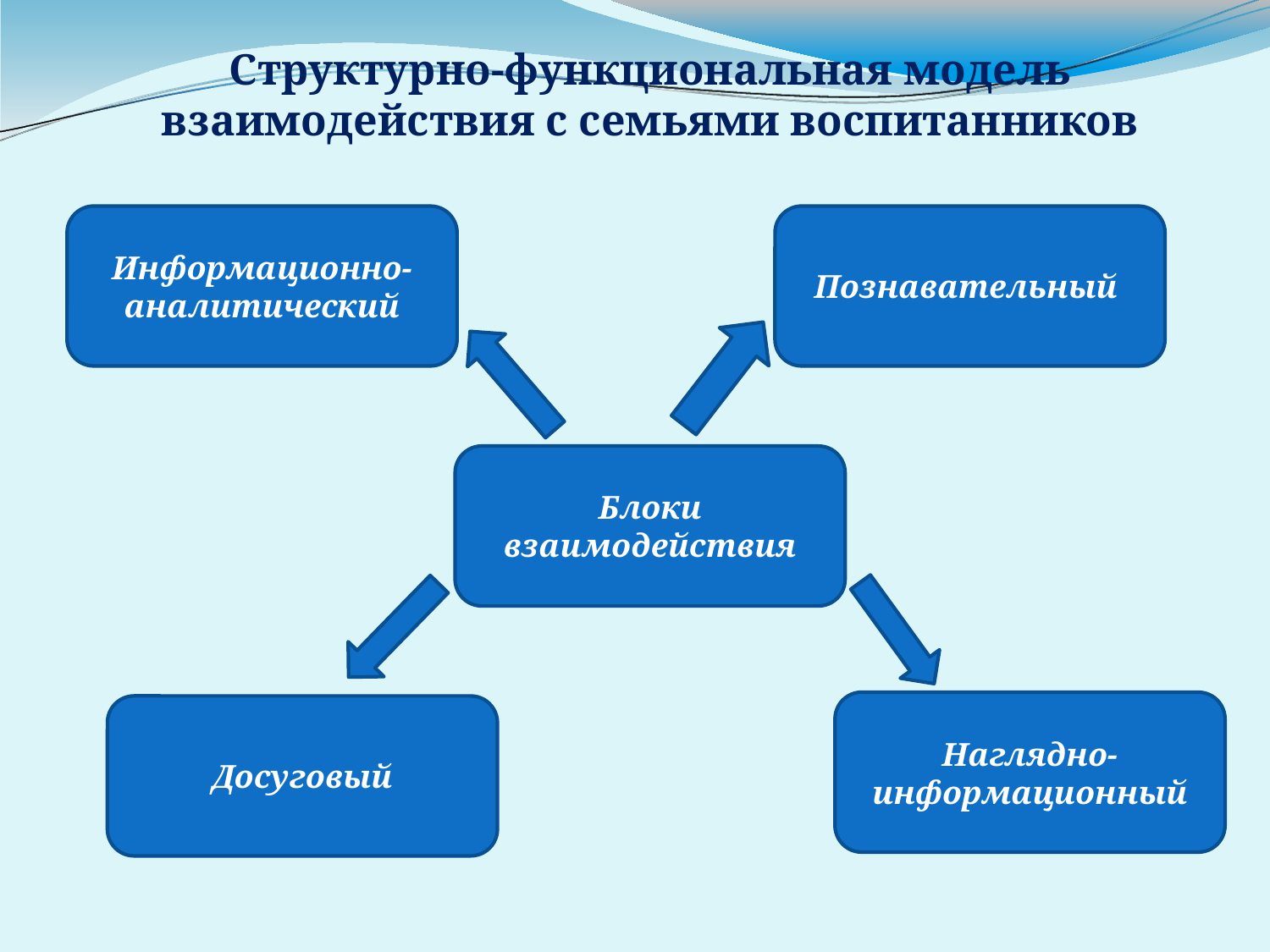

Структурно-функциональная модель взаимодействия с семьями воспитанников
Информационно-аналитический
Познавательный

Блоки взаимодействия

Наглядно-информационный
Досуговый